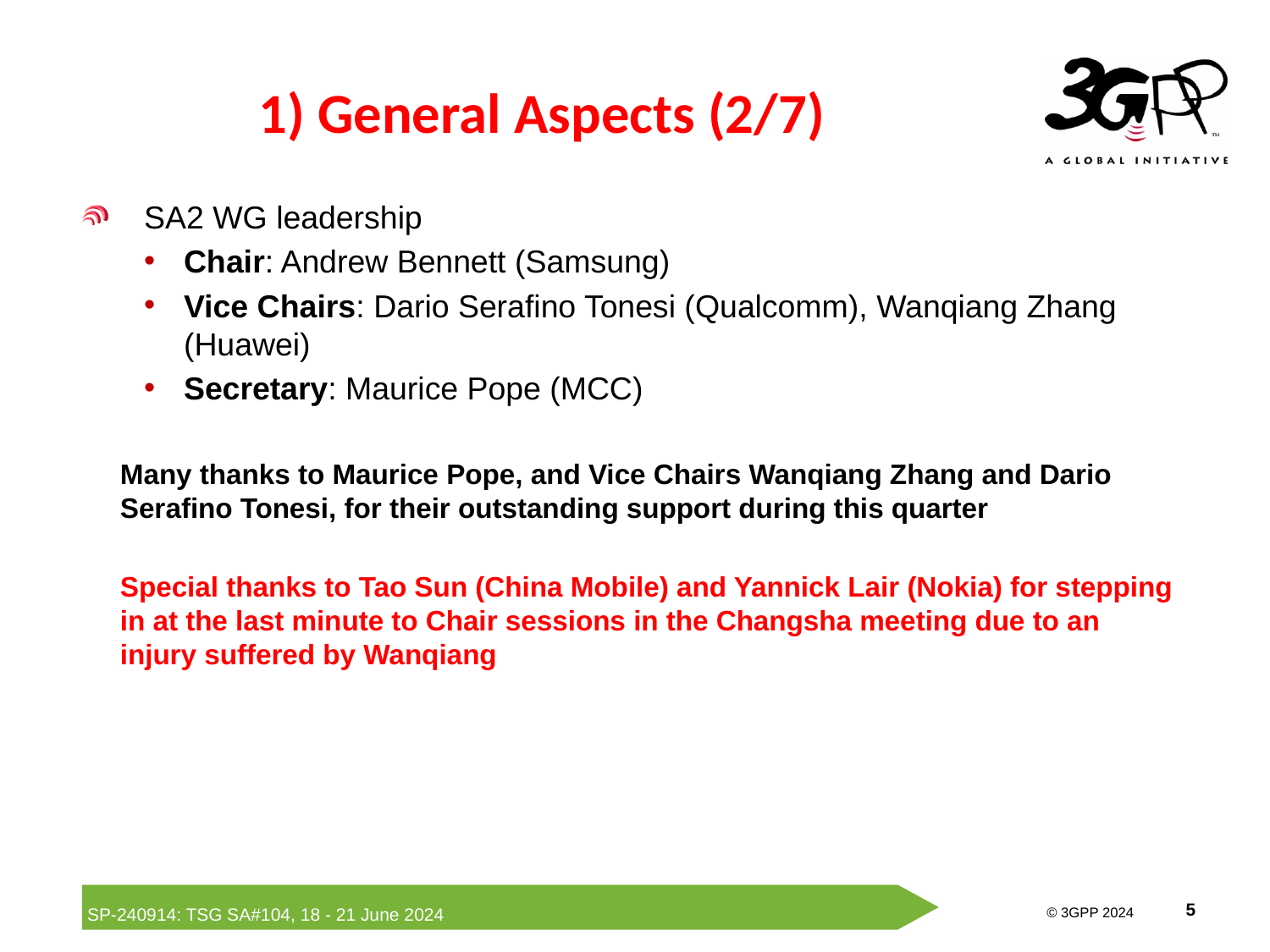

# 1) General Aspects (2/7)
SA2 WG leadership
Chair: Andrew Bennett (Samsung)
Vice Chairs: Dario Serafino Tonesi (Qualcomm), Wanqiang Zhang (Huawei)
Secretary: Maurice Pope (MCC)

Many thanks to Maurice Pope, and Vice Chairs Wanqiang Zhang and Dario Serafino Tonesi, for their outstanding support during this quarter

Special thanks to Tao Sun (China Mobile) and Yannick Lair (Nokia) for stepping in at the last minute to Chair sessions in the Changsha meeting due to an injury suffered by Wanqiang